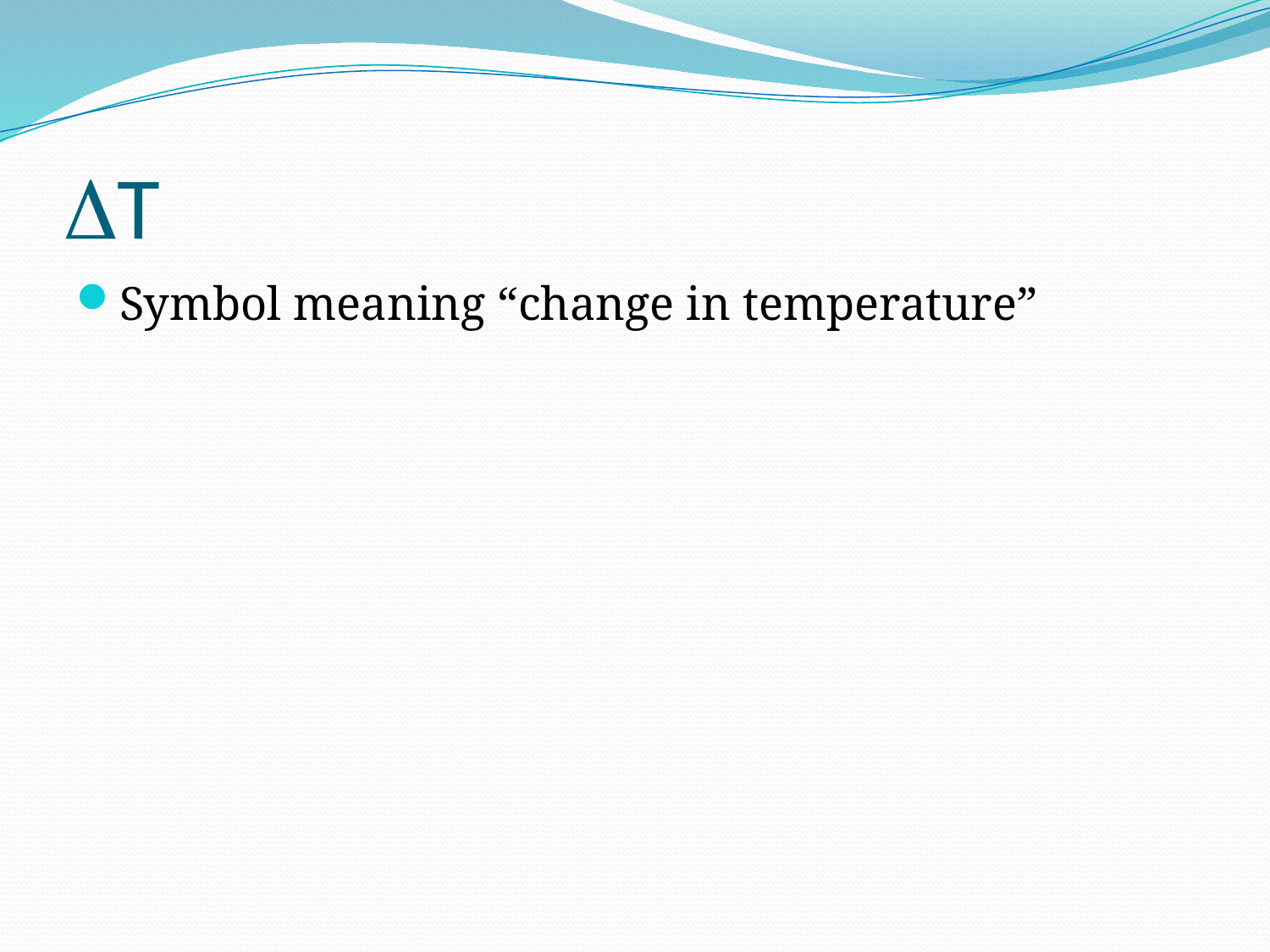

# ΔT
Symbol meaning “change in temperature”